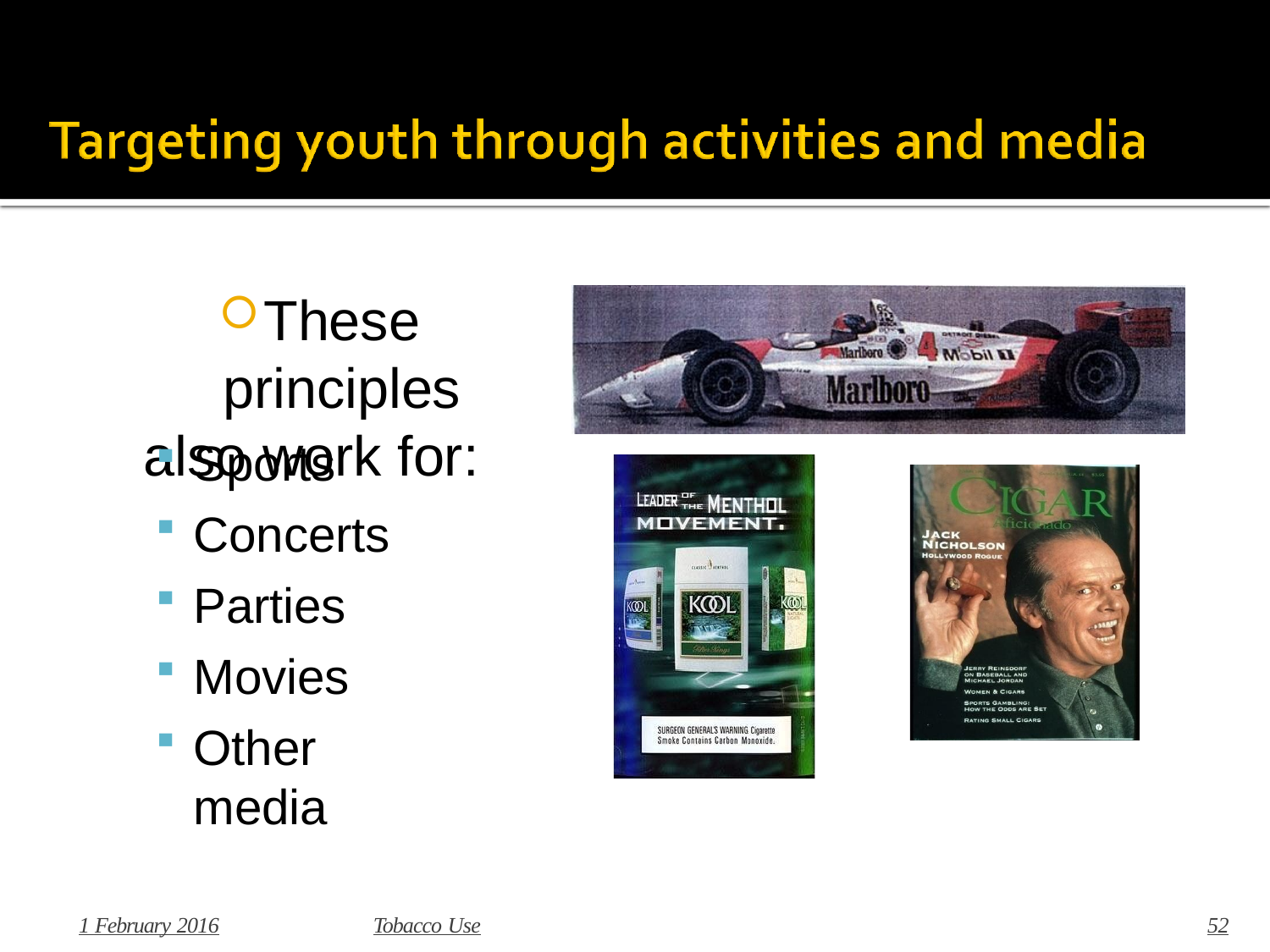

# These principles
also work for:

Sports
Concerts
Parties
Movies
Other media

1 February 2016
Tobacco Use
52